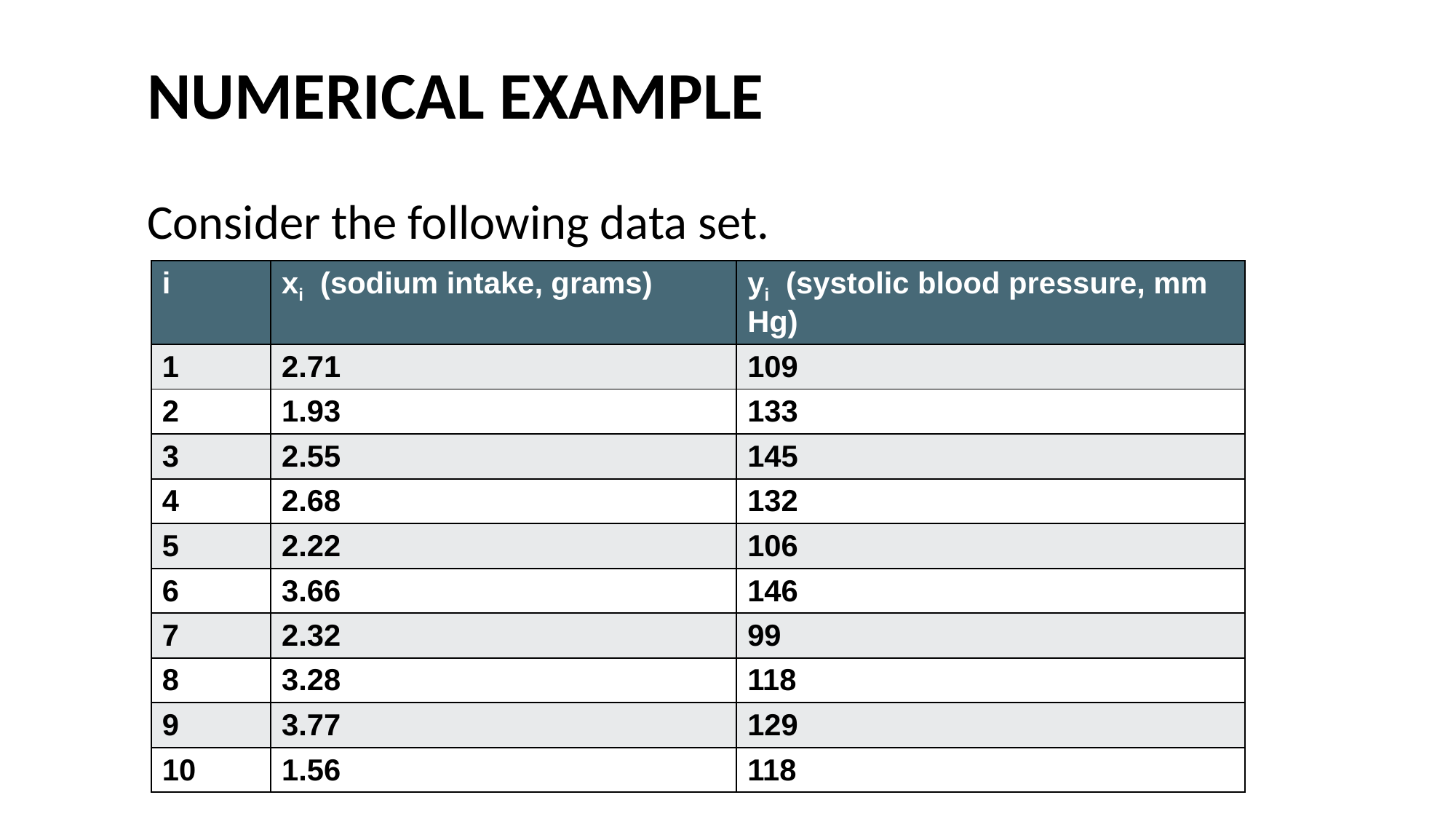

#
NUMERICAL EXAMPLE

Consider the following data set.

| i | xi (sodium intake, grams) | yi (systolic blood pressure, mm Hg) |
| --- | --- | --- |
| 1 | 2.71 | 109 |
| 2 | 1.93 | 133 |
| 3 | 2.55 | 145 |
| 4 | 2.68 | 132 |
| 5 | 2.22 | 106 |
| 6 | 3.66 | 146 |
| 7 | 2.32 | 99 |
| 8 | 3.28 | 118 |
| 9 | 3.77 | 129 |
| 10 | 1.56 | 118 |